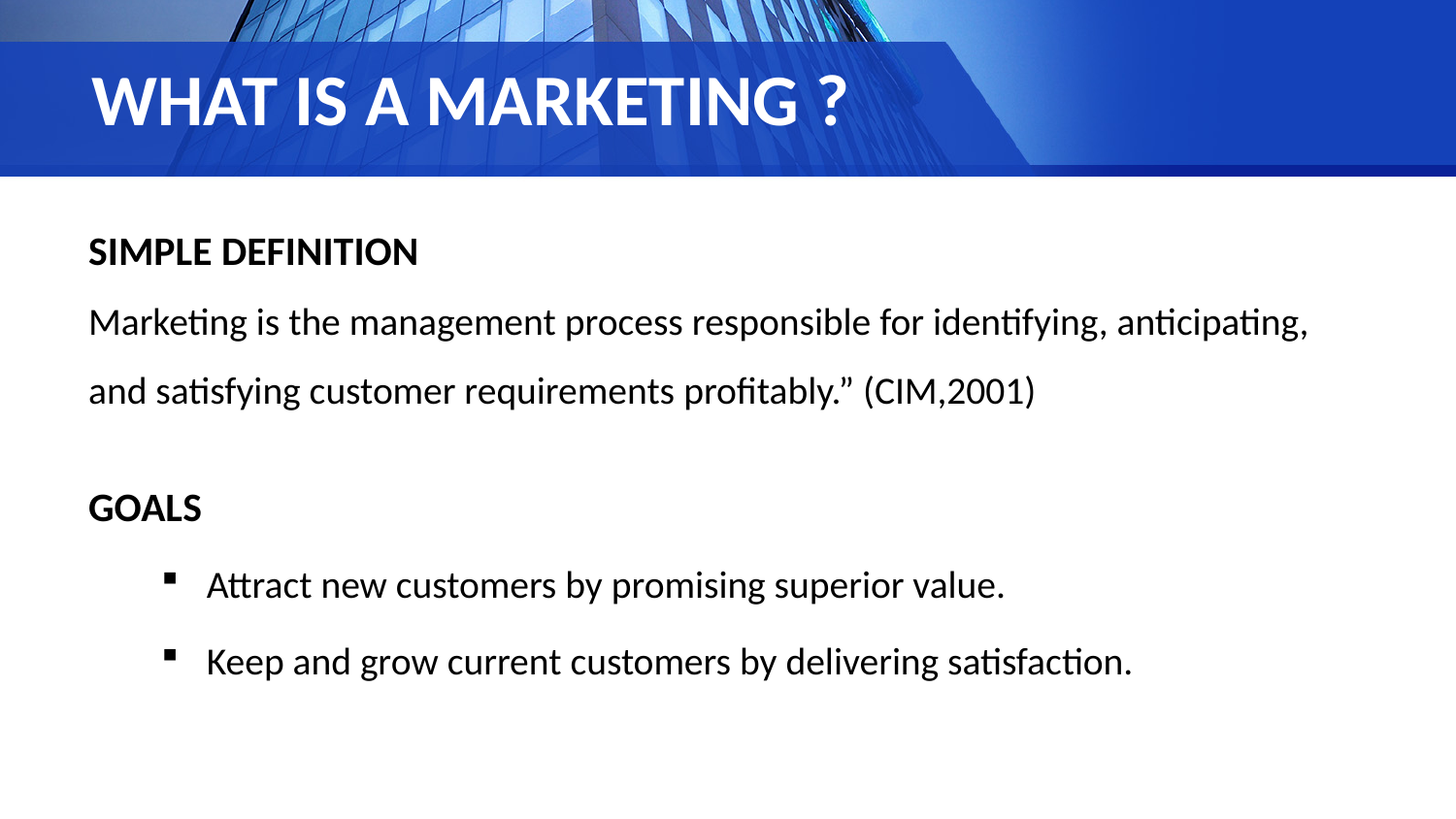

# WHAT IS A MARKETING ?
SIMPLE DEFINITION
Marketing is the management process responsible for identifying, anticipating, and satisfying customer requirements profitably.” (CIM,2001)

GOALS
Attract new customers by promising superior value.
Keep and grow current customers by delivering satisfaction.